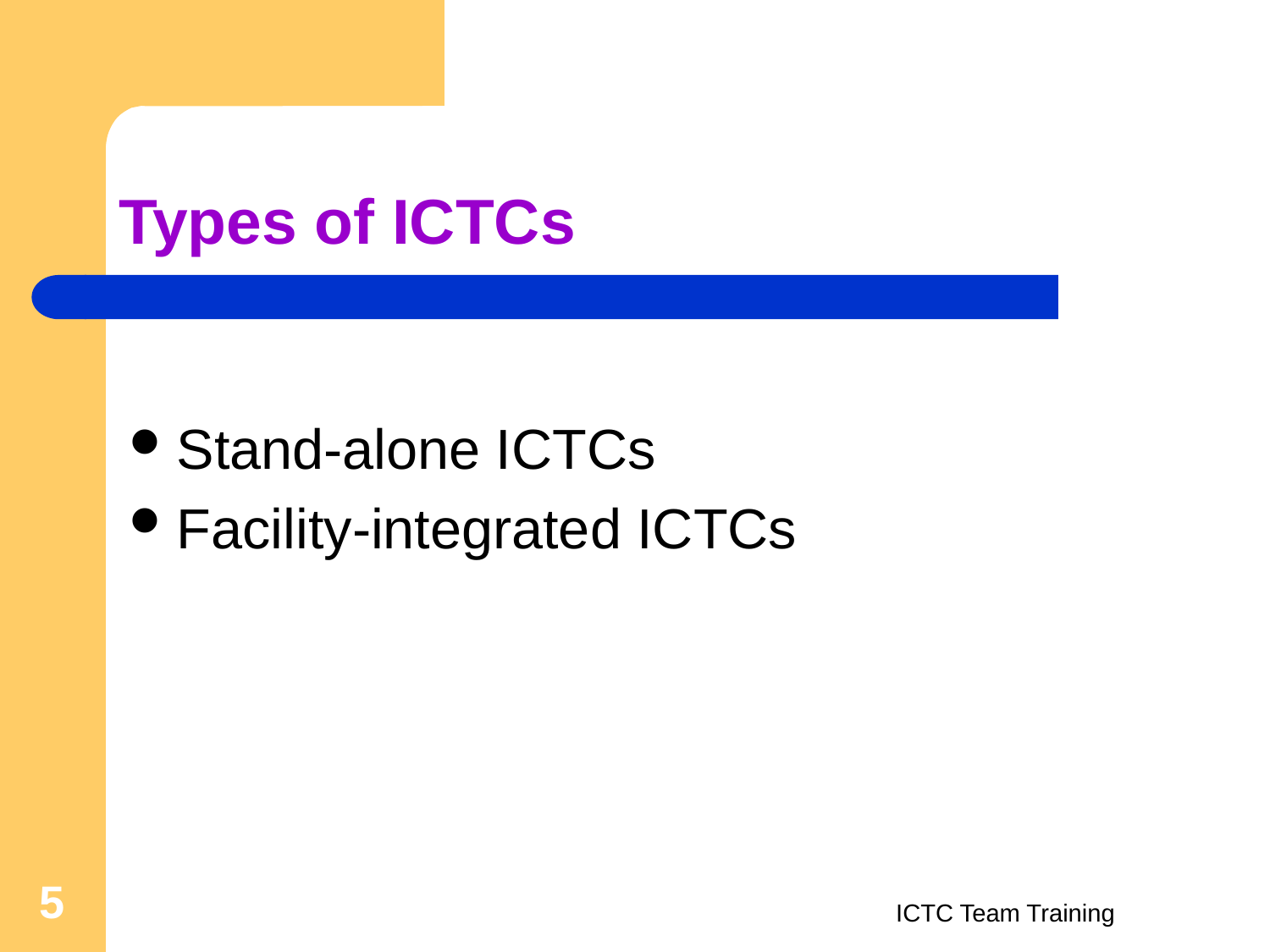

# Types of ICTCs

Stand-alone ICTCs
Facility-integrated ICTCs
5
ICTC Team Training